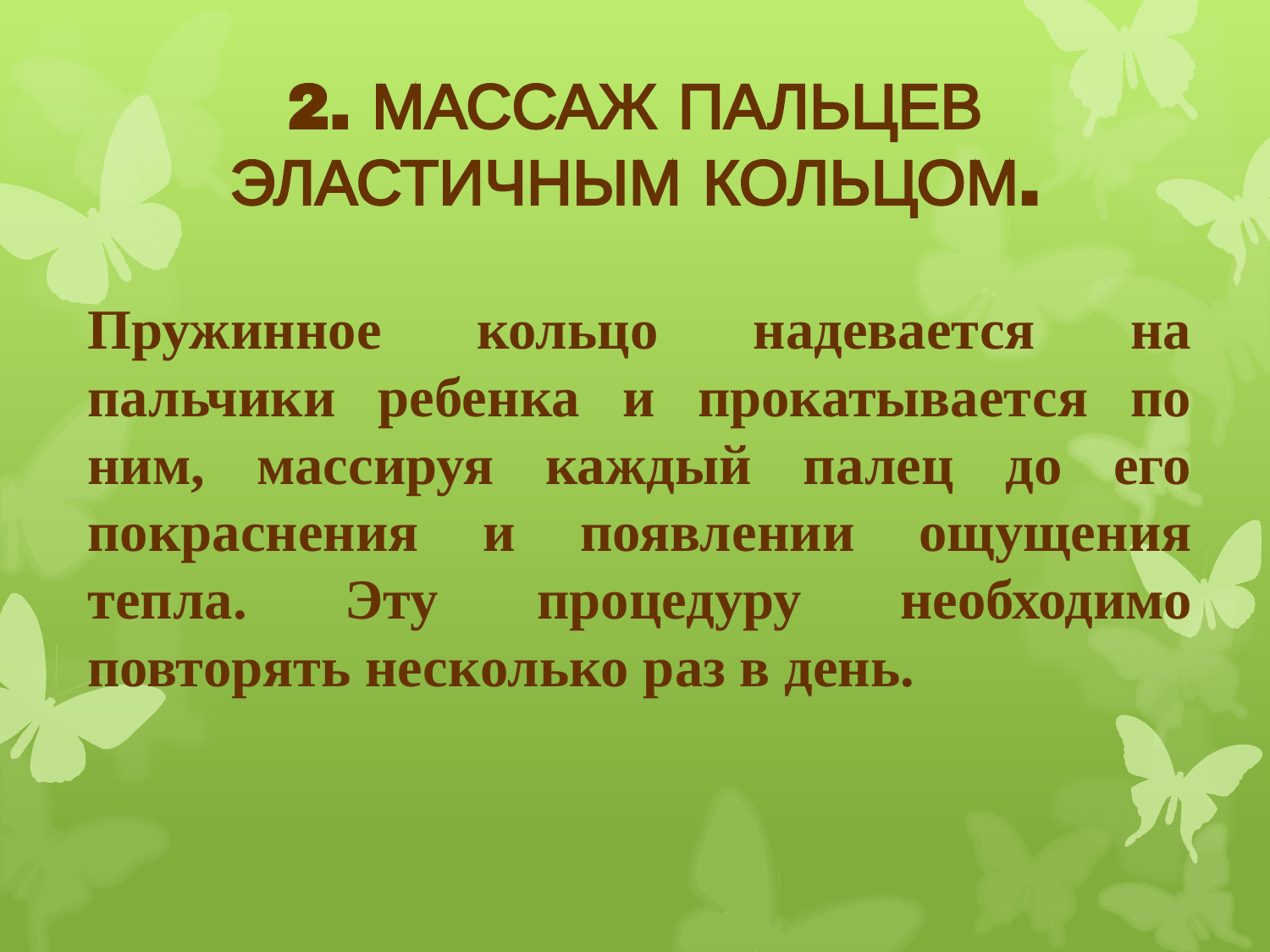

# 2. МАССАЖ ПАЛЬЦЕВ ЭЛАСТИЧНЫМ КОЛЬЦОМ.
Пружинное кольцо надевается на пальчики ребенка и прокатывается по ним, массируя каждый палец до его покраснения и появлении ощущения тепла. Эту процедуру необходимо повторять несколько раз в день.